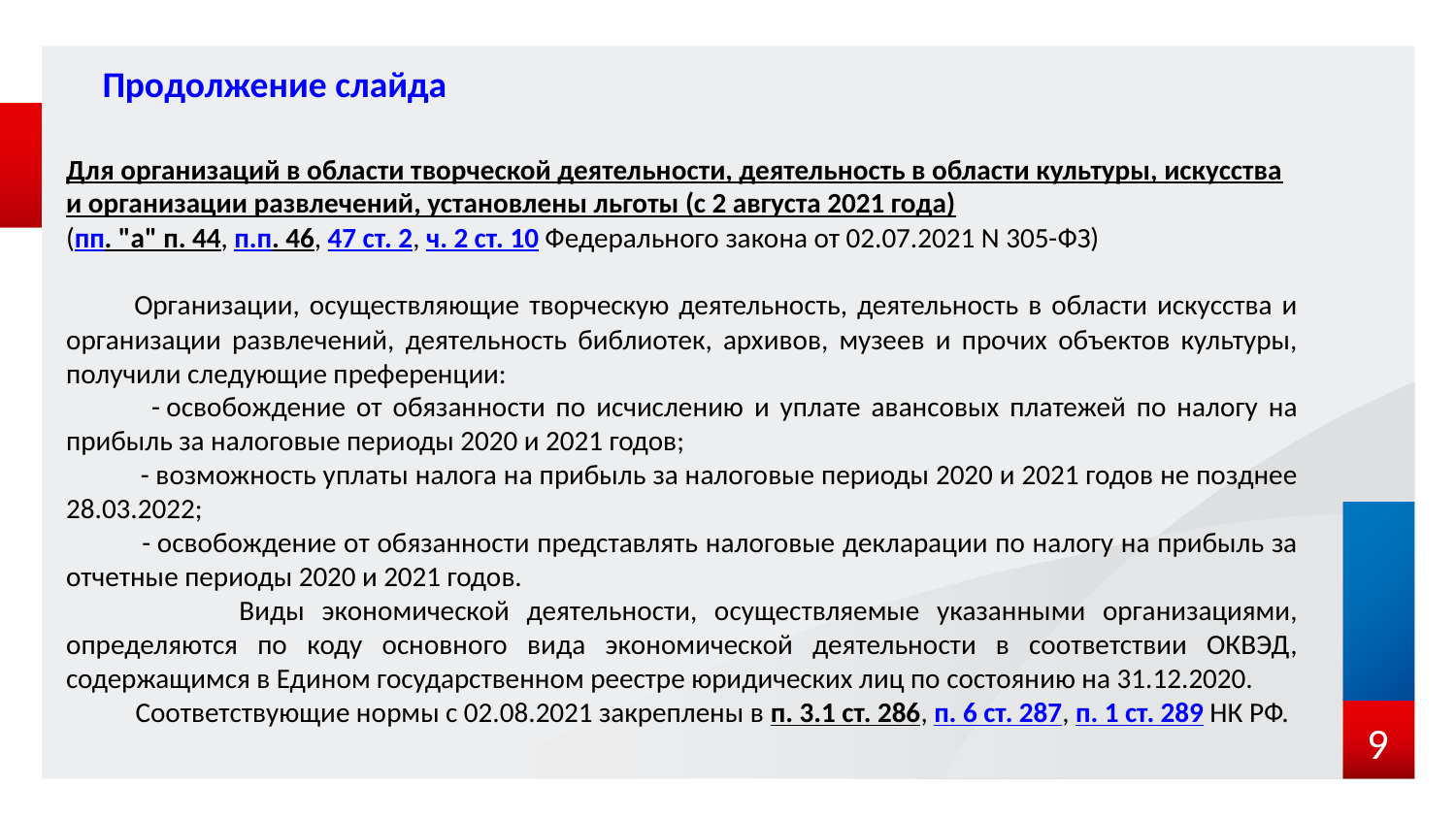

Продолжение слайда
Для организаций в области творческой деятельности, деятельность в области культуры, искусства и организации развлечений, установлены льготы (с 2 августа 2021 года)
(пп. "а" п. 44, п.п. 46, 47 ст. 2, ч. 2 ст. 10 Федерального закона от 02.07.2021 N 305-ФЗ)

       Организации, осуществляющие творческую деятельность, деятельность в области искусства и организации развлечений, деятельность библиотек, архивов, музеев и прочих объектов культуры, получили следующие преференции:
        - освобождение от обязанности по исчислению и уплате авансовых платежей по налогу на прибыль за налоговые периоды 2020 и 2021 годов;
           - возможность уплаты налога на прибыль за налоговые периоды 2020 и 2021 годов не позднее 28.03.2022;
          - освобождение от обязанности представлять налоговые декларации по налогу на прибыль за отчетные периоды 2020 и 2021 годов.
          Виды экономической деятельности, осуществляемые указанными организациями, определяются по коду основного вида экономической деятельности в соответствии ОКВЭД, содержащимся в Едином государственном реестре юридических лиц по состоянию на 31.12.2020.
           Соответствующие нормы с 02.08.2021 закреплены в п. 3.1 ст. 286, п. 6 ст. 287, п. 1 ст. 289 НК РФ.

 9